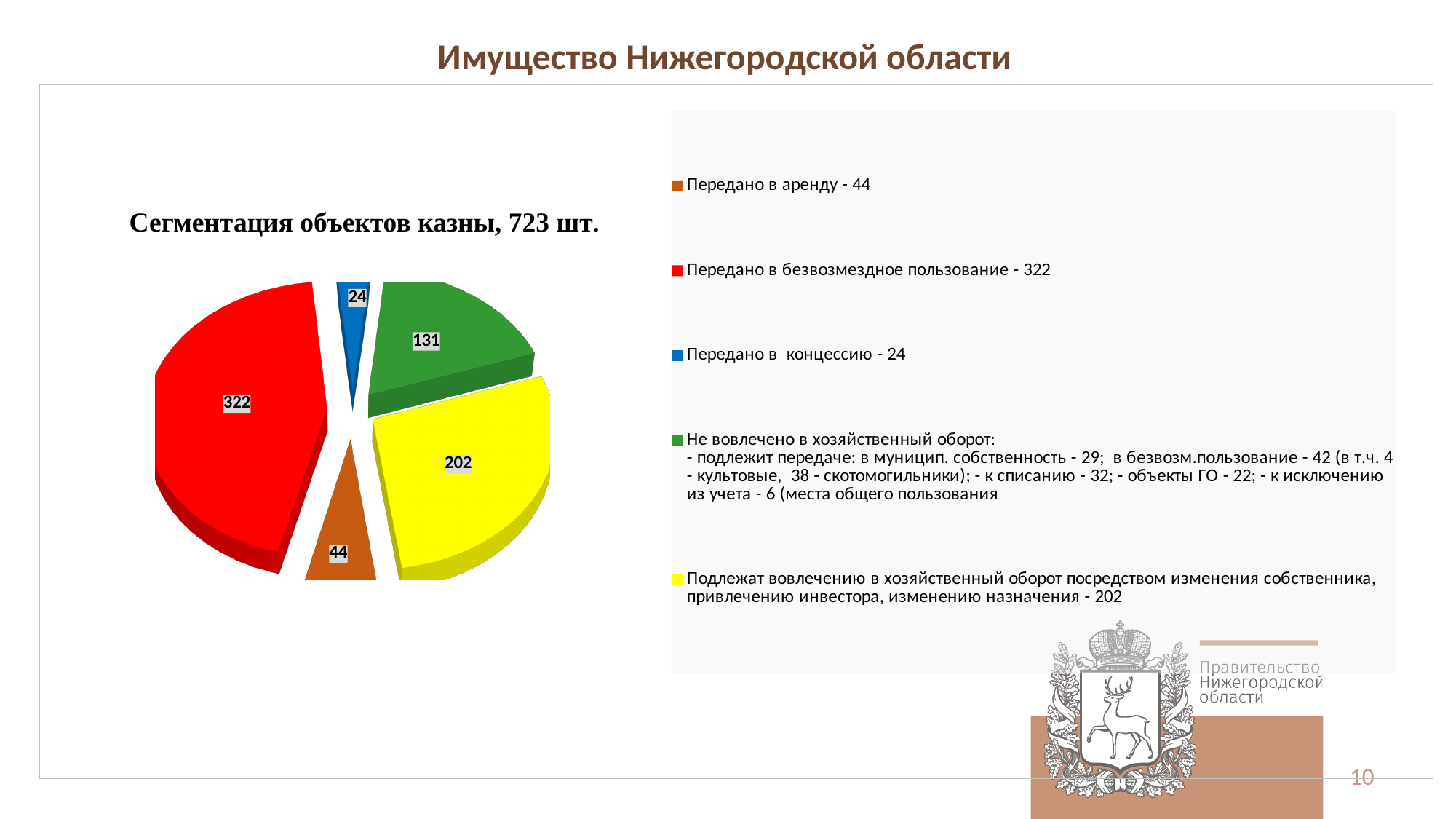

# Имущество Нижегородской области

[unsupported chart]

Сегментация объектов казны, 723 шт.
10